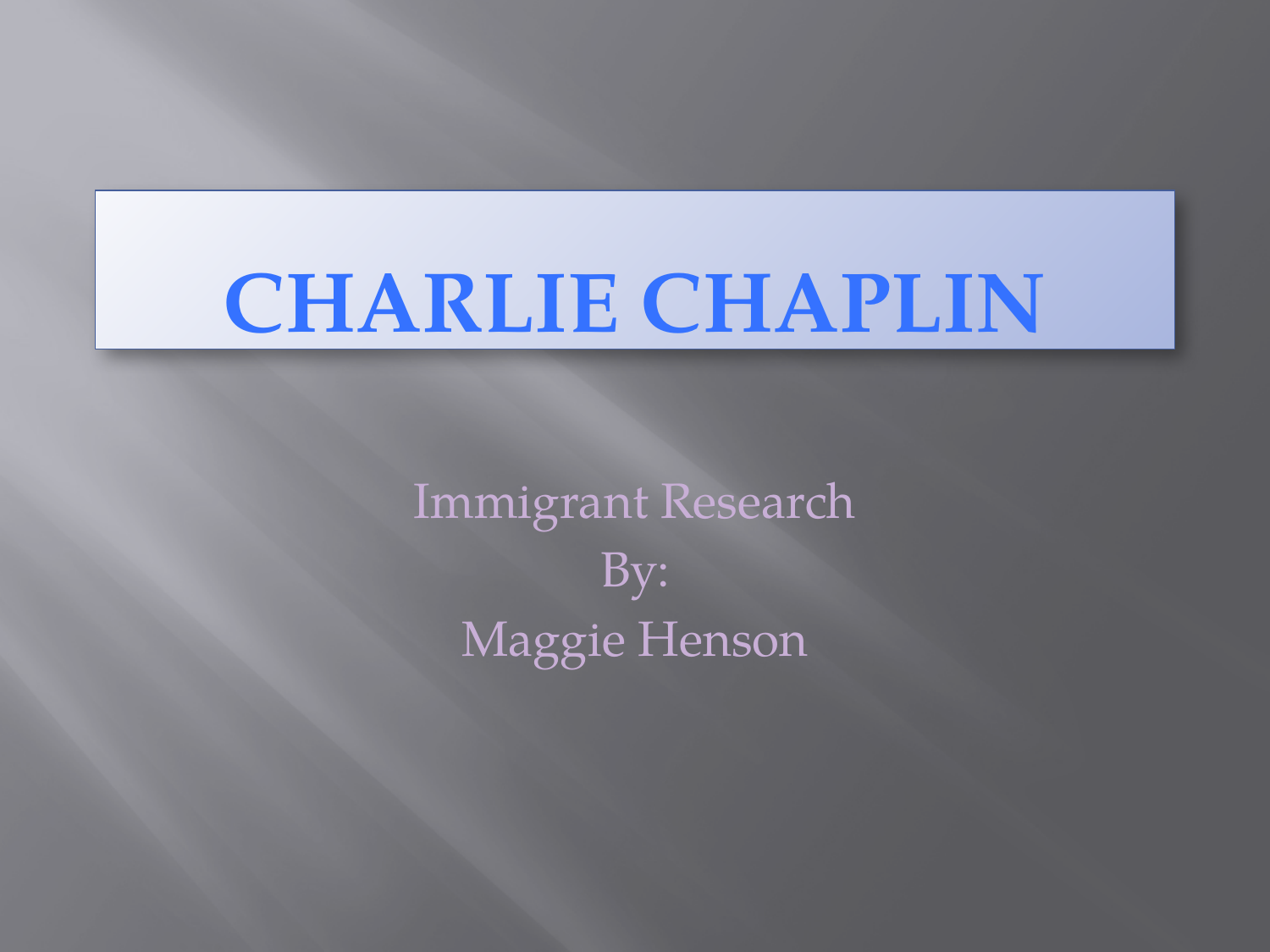

# Charlie Chaplin
Immigrant Research
By:
Maggie Henson